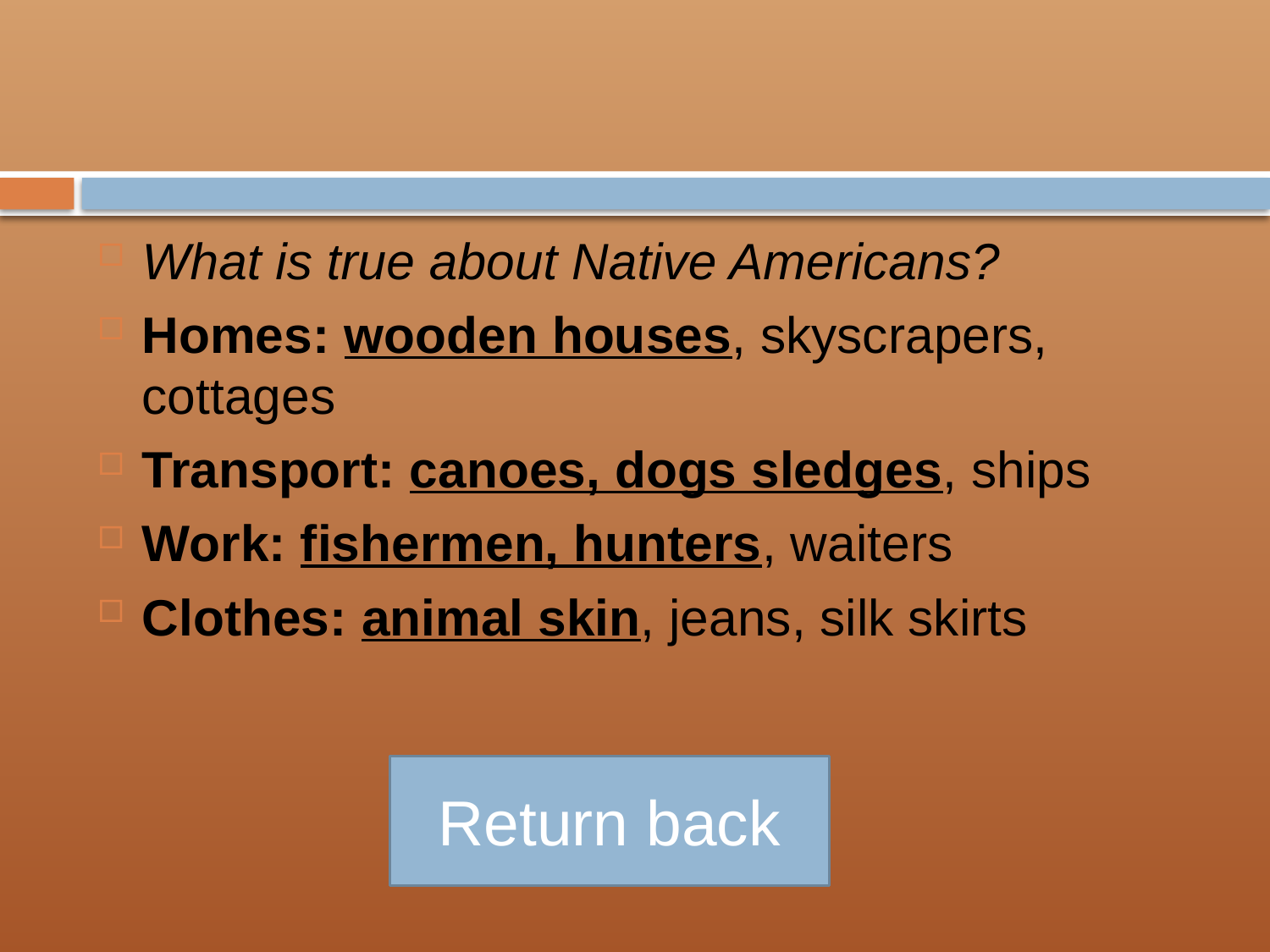

#
What is true about Native Americans?
Homes: wooden houses, skyscrapers, cottages
Transport: canoes, dogs sledges, ships
Work: fishermen, hunters, waiters
Clothes: animal skin, jeans, silk skirts
Return back